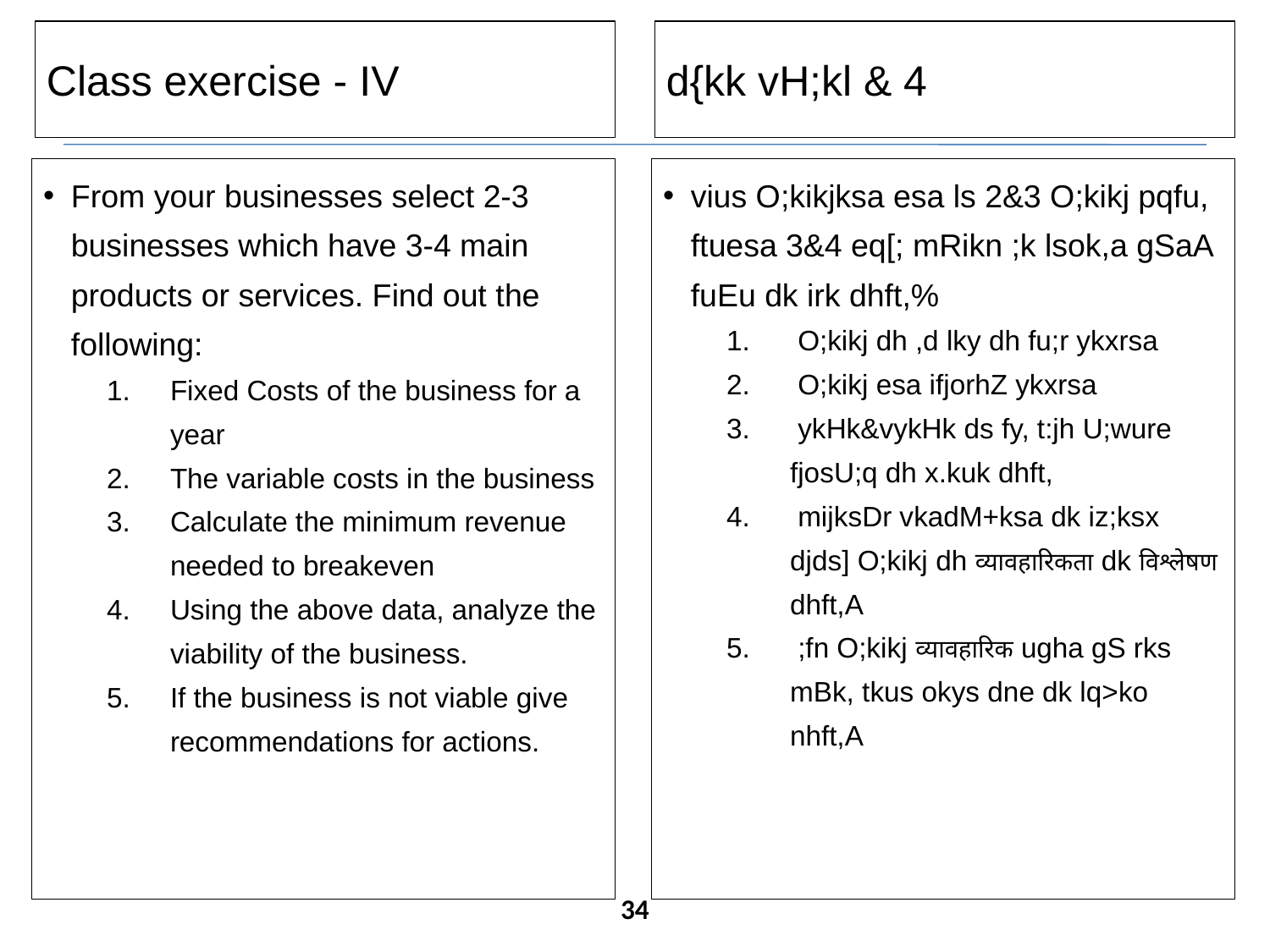

Class exercise - IV
d{kk vH;kl & 4
From your businesses select 2-3 businesses which have 3-4 main products or services. Find out the following:
Fixed Costs of the business for a year
The variable costs in the business
Calculate the minimum revenue needed to breakeven
Using the above data, analyze the viability of the business.
If the business is not viable give recommendations for actions.
vius O;kikjksa esa ls 2&3 O;kikj pqfu, ftuesa 3&4 eq[; mRikn ;k lsok,a gSaA fuEu dk irk dhft,%
 O;kikj dh ,d lky dh fu;r ykxrsa
 O;kikj esa ifjorhZ ykxrsa
 ykHk&vykHk ds fy, t:jh U;wure fjosU;q dh x.kuk dhft,
 mijksDr vkadM+ksa dk iz;ksx djds] O;kikj dh व्यावहारिकता dk विश्लेषण dhft,A
 ;fn O;kikj व्यावहारिक ugha gS rks mBk, tkus okys dne dk lq>ko nhft,A

34